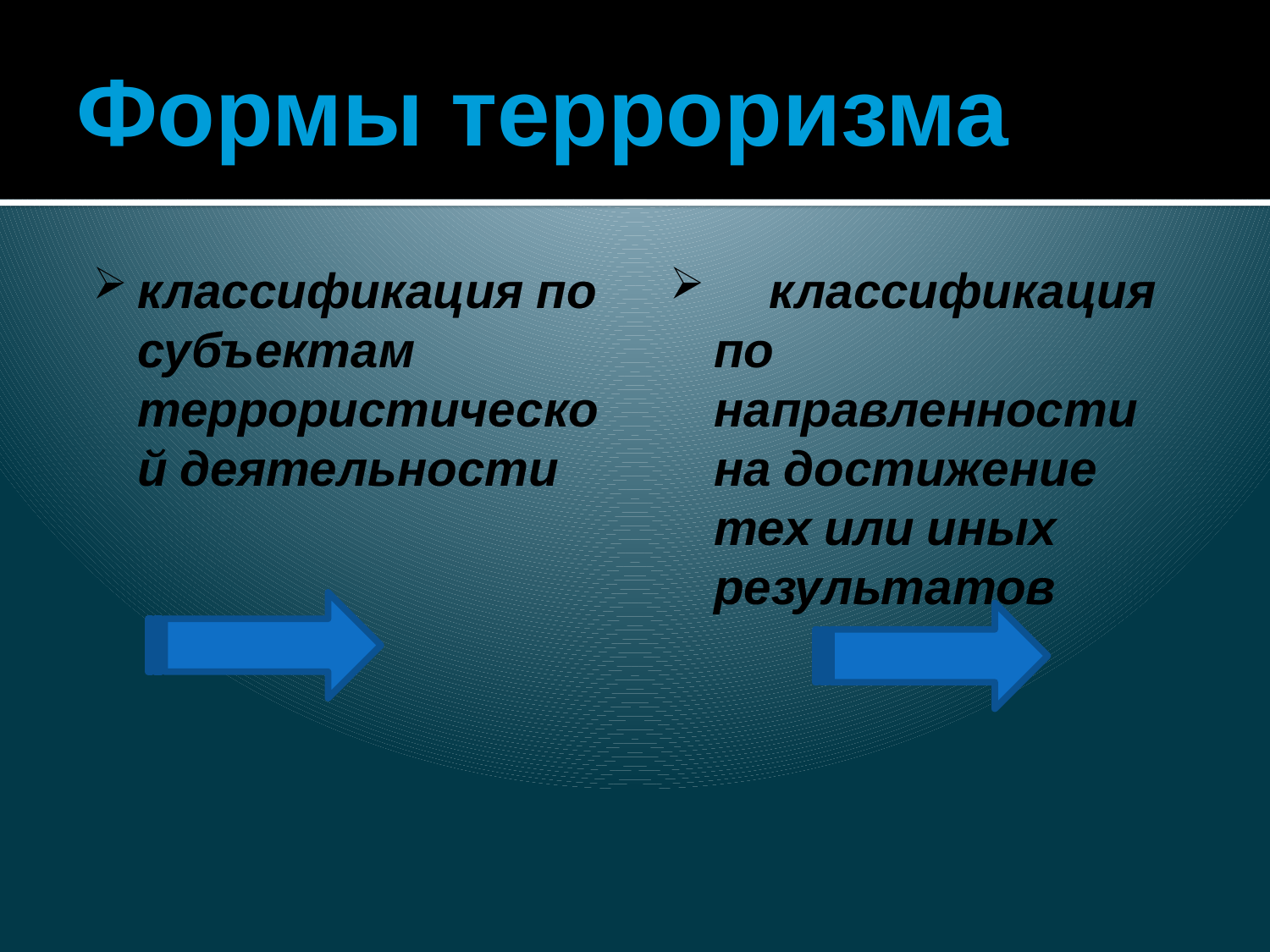

# Формы терроризма
классификация по субъектам террористической деятельности
    классификация по направленности на достижение тех или иных результатов